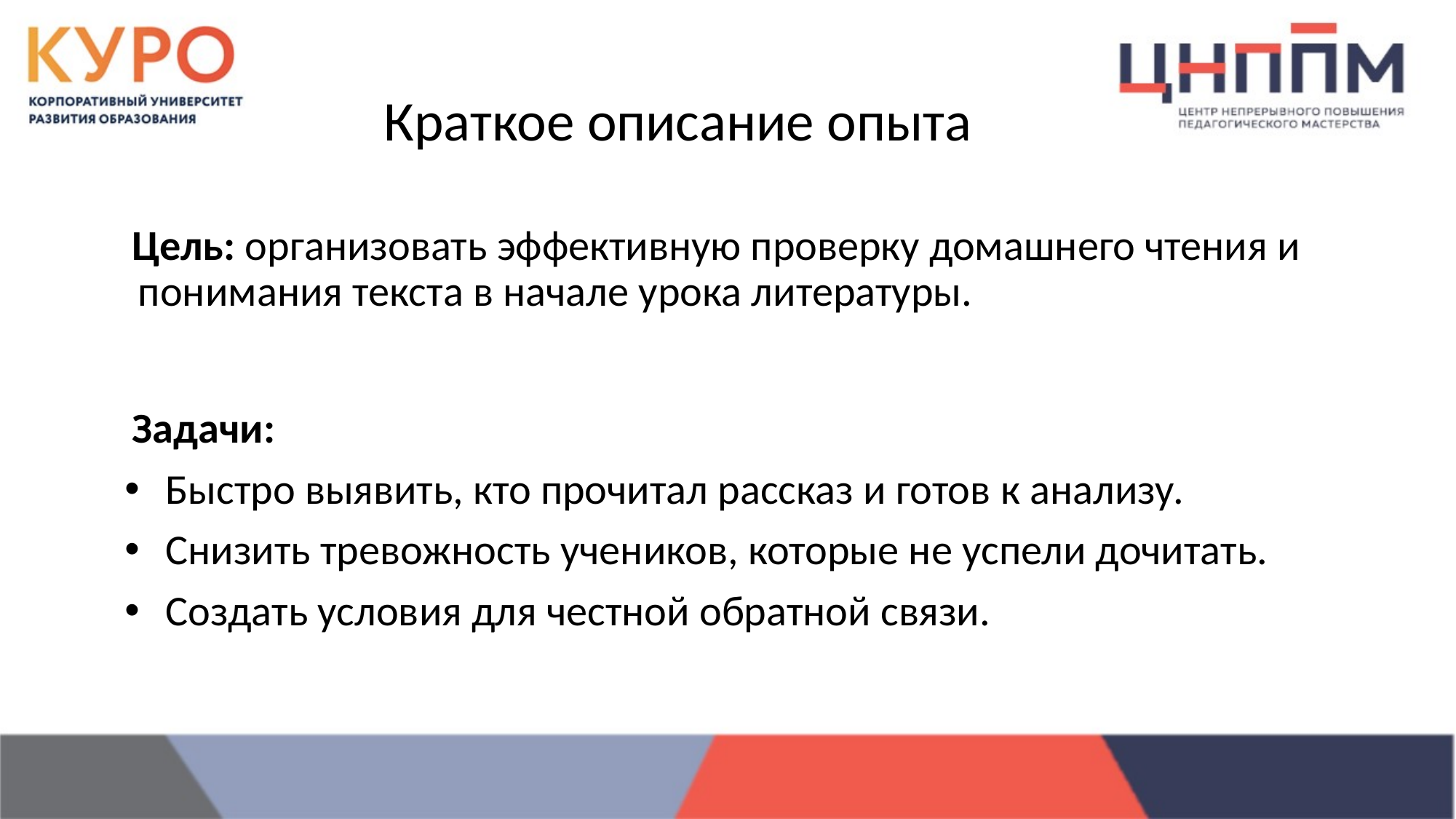

# Краткое описание опыта
Цель: организовать эффективную проверку домашнего чтения и понимания текста в начале урока литературы.

Задачи:
Быстро выявить, кто прочитал рассказ и готов к анализу.
Снизить тревожность учеников, которые не успели дочитать.
Создать условия для честной обратной связи.